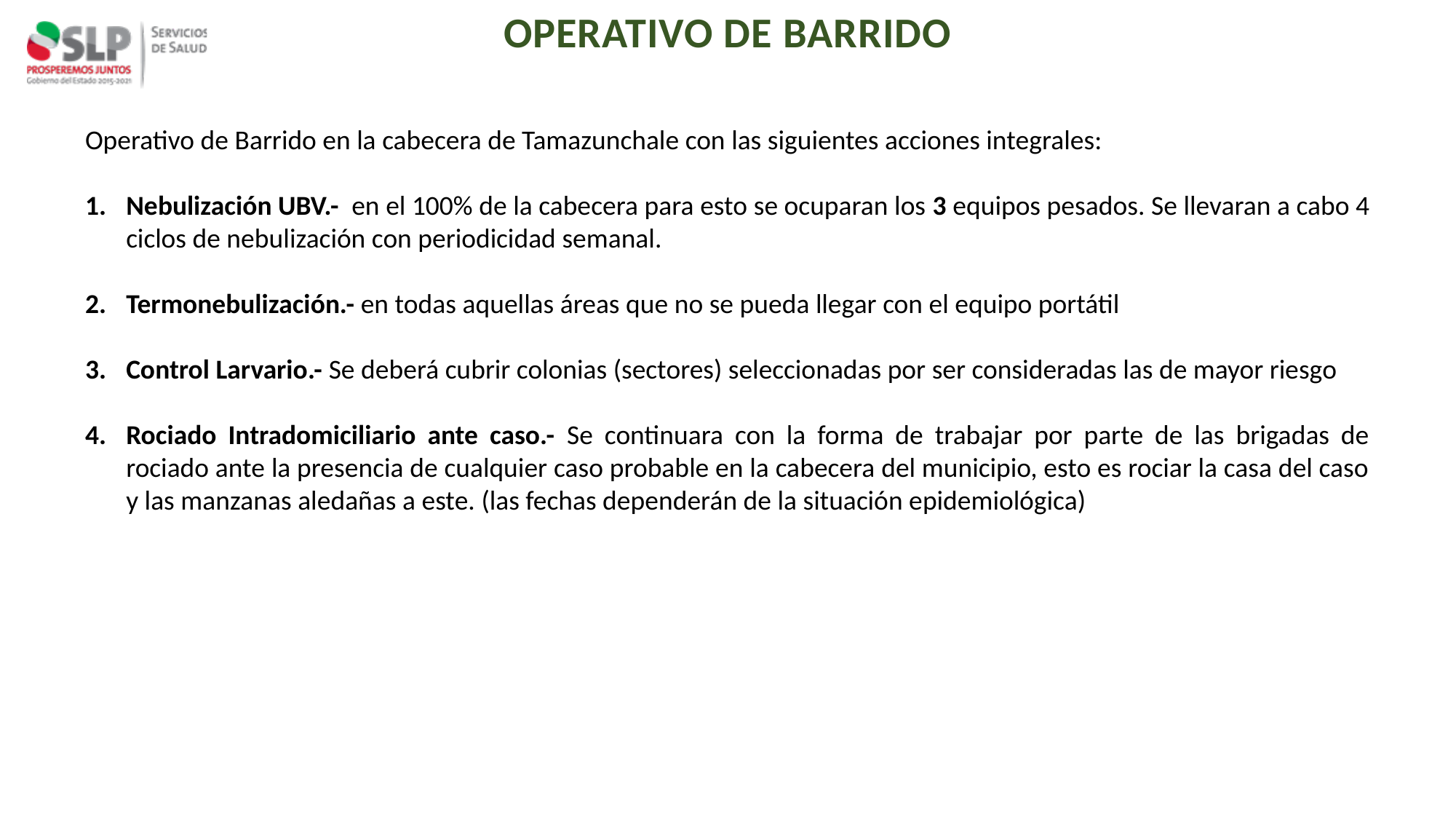

OPERATIVO DE BARRIDO
Operativo de Barrido en la cabecera de Tamazunchale con las siguientes acciones integrales:

Nebulización UBV.-  en el 100% de la cabecera para esto se ocuparan los 3 equipos pesados. Se llevaran a cabo 4 ciclos de nebulización con periodicidad semanal.

Termonebulización.- en todas aquellas áreas que no se pueda llegar con el equipo portátil

Control Larvario.- Se deberá cubrir colonias (sectores) seleccionadas por ser consideradas las de mayor riesgo

Rociado Intradomiciliario ante caso.- Se continuara con la forma de trabajar por parte de las brigadas de rociado ante la presencia de cualquier caso probable en la cabecera del municipio, esto es rociar la casa del caso y las manzanas aledañas a este. (las fechas dependerán de la situación epidemiológica)